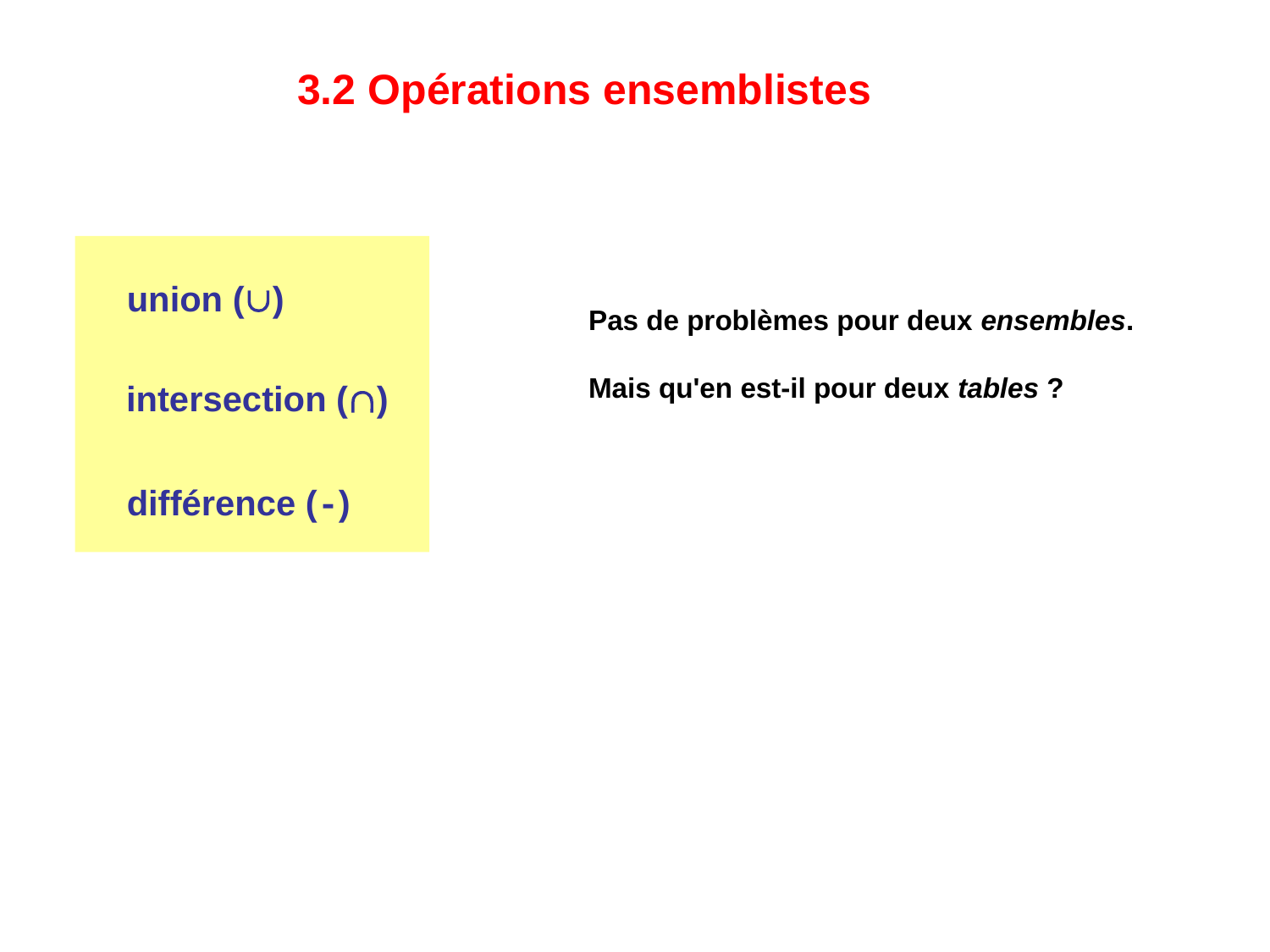

3.2 Opérations ensemblistes

union (∪)
intersection (∩)
différence (-)
Pas de problèmes pour deux ensembles.

Mais qu'en est-il pour deux tables ?